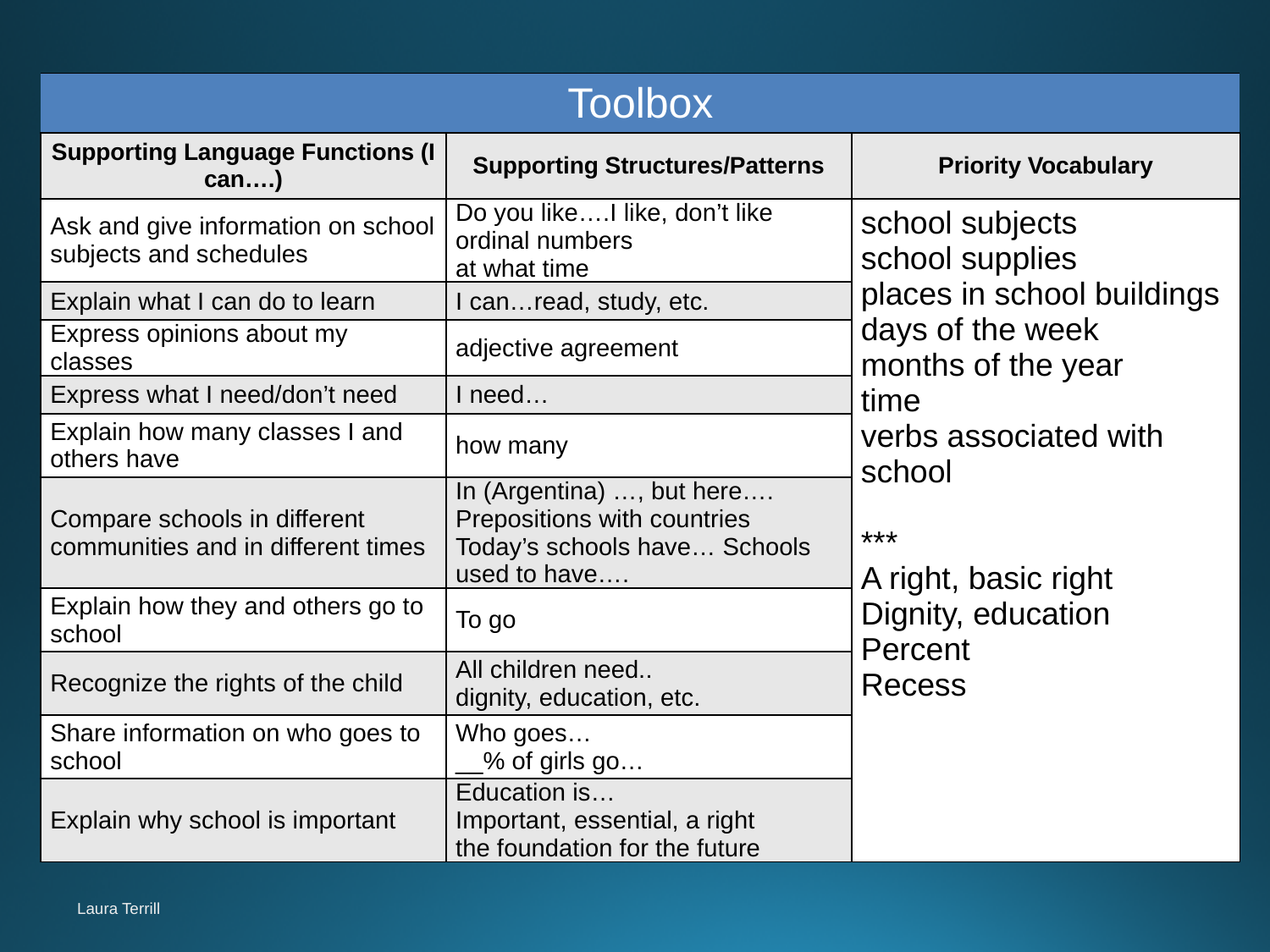

| Toolbox |  |  |
| --- | --- | --- |
| Supporting Language Functions (I can….) | Supporting Structures/Patterns | Priority Vocabulary |
| Ask and give information on school subjects and schedules | Do you like….I like, don’t like ordinal numbers at what time | school subjects school supplies places in school buildings days of the week months of the year time verbs associated with school   \*\*\* A right, basic right Dignity, education Percent Recess |
| Explain what I can do to learn | I can…read, study, etc. |  |
| Express opinions about my classes | adjective agreement |  |
| Express what I need/don’t need | I need… |  |
| Explain how many classes I and others have | how many |  |
| Compare schools in different communities and in different times | In (Argentina) …, but here…. Prepositions with countries Today’s schools have… Schools used to have…. |  |
| Explain how they and others go to school | To go |  |
| Recognize the rights of the child | All children need.. dignity, education, etc. |  |
| Share information on who goes to school | Who goes… \_\_% of girls go… |  |
| Explain why school is important | Education is… Important, essential, a right the foundation for the future |  |
Laura Terrill